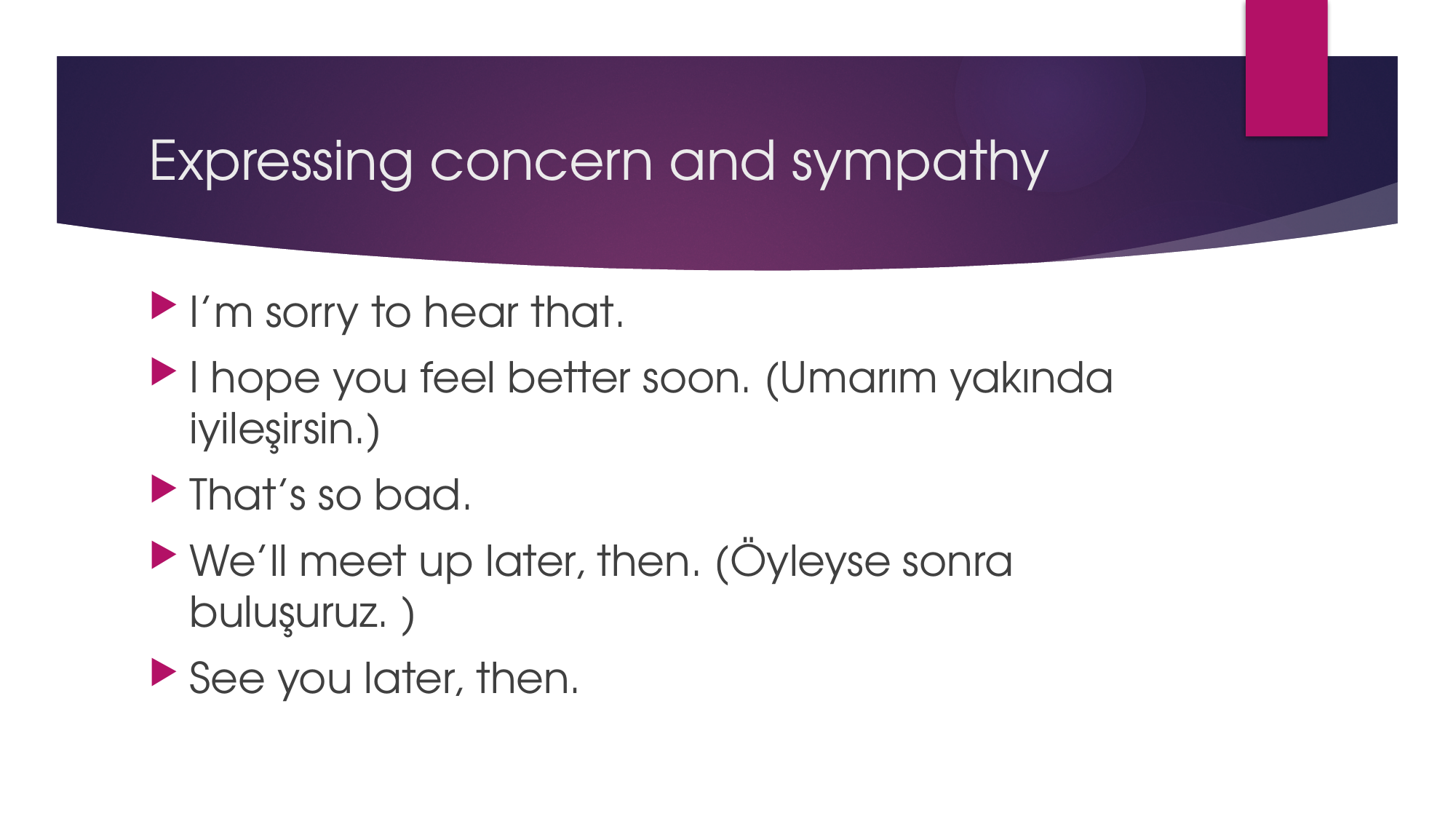

# Expressing concern and sympathy
I’m sorry to hear that.
I hope you feel better soon. (Umarım yakında iyileşirsin.)
That’s so bad.
We’ll meet up later, then. (Öyleyse sonra buluşuruz. )
See you later, then.